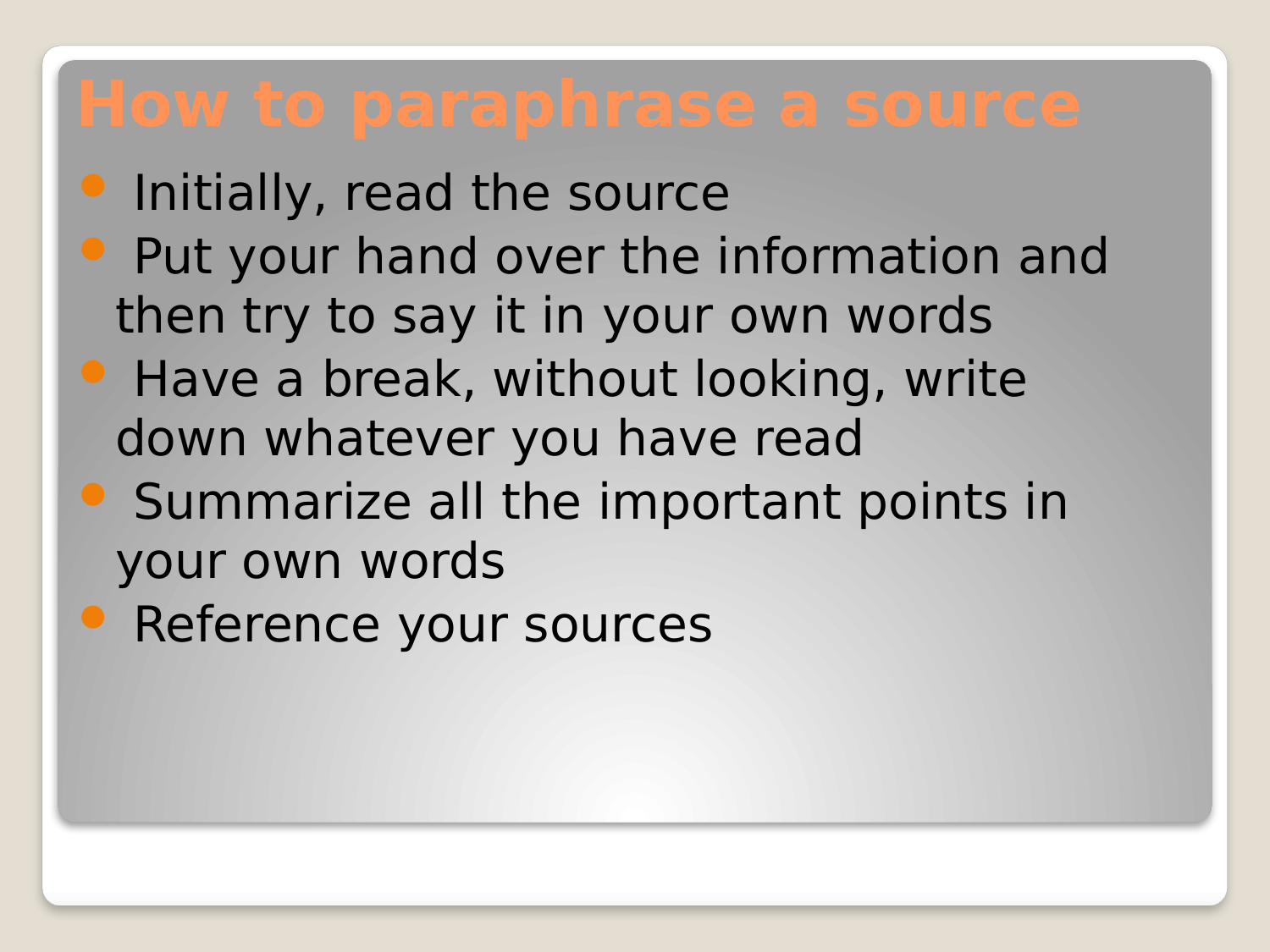

# How to paraphrase a source
 Initially, read the source
 Put your hand over the information and then try to say it in your own words
 Have a break, without looking, write down whatever you have read
 Summarize all the important points in your own words
 Reference your sources